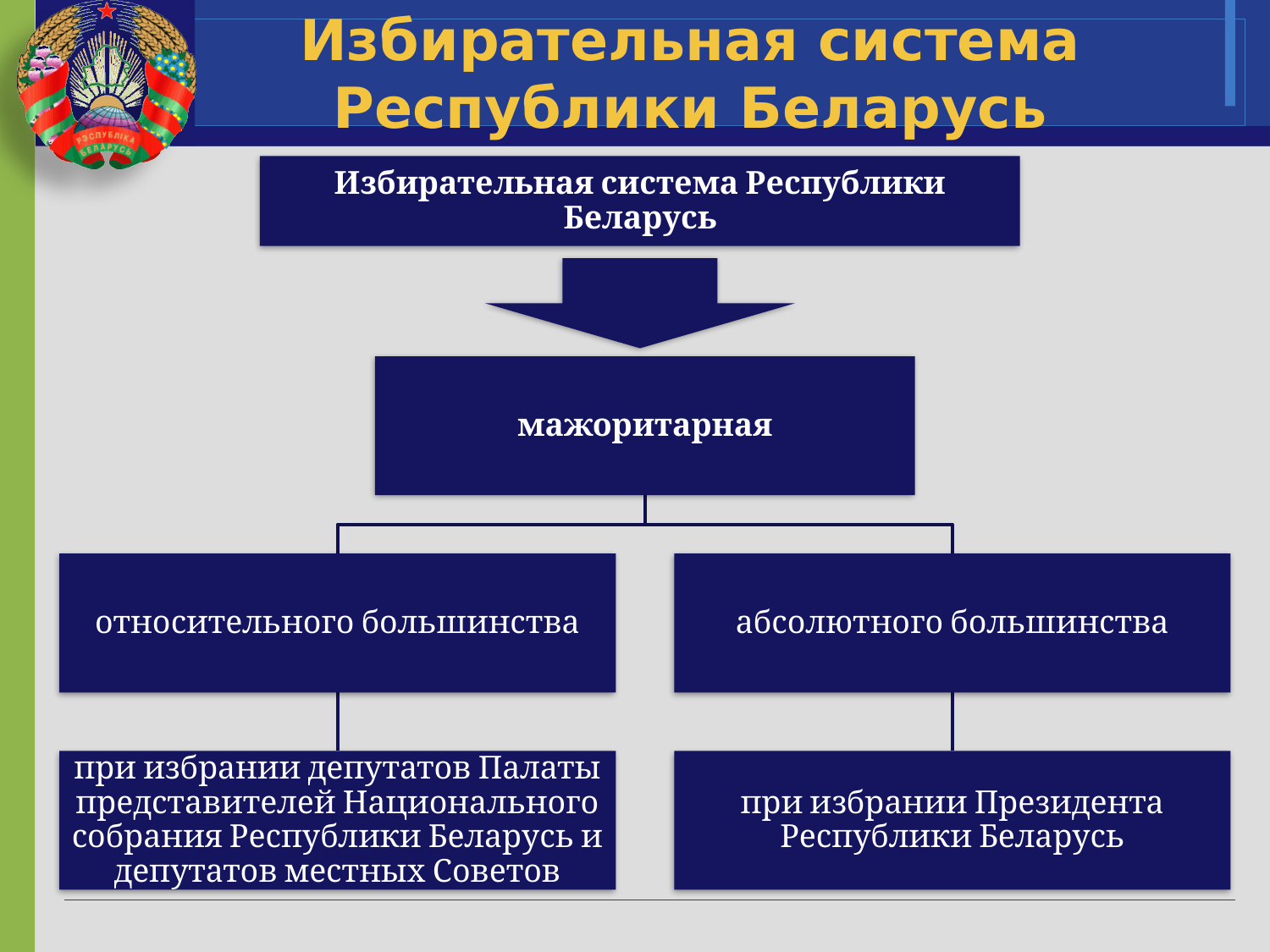

# Избирательная система Республики Беларусь

Избирательная система Республики Беларусь

мажоритарная
относительного большинства
при избрании депутатов Палаты представителей Национального собрания Республики Беларусь и депутатов местных Советов
абсолютного большинства
при избрании Президента Республики Беларусь